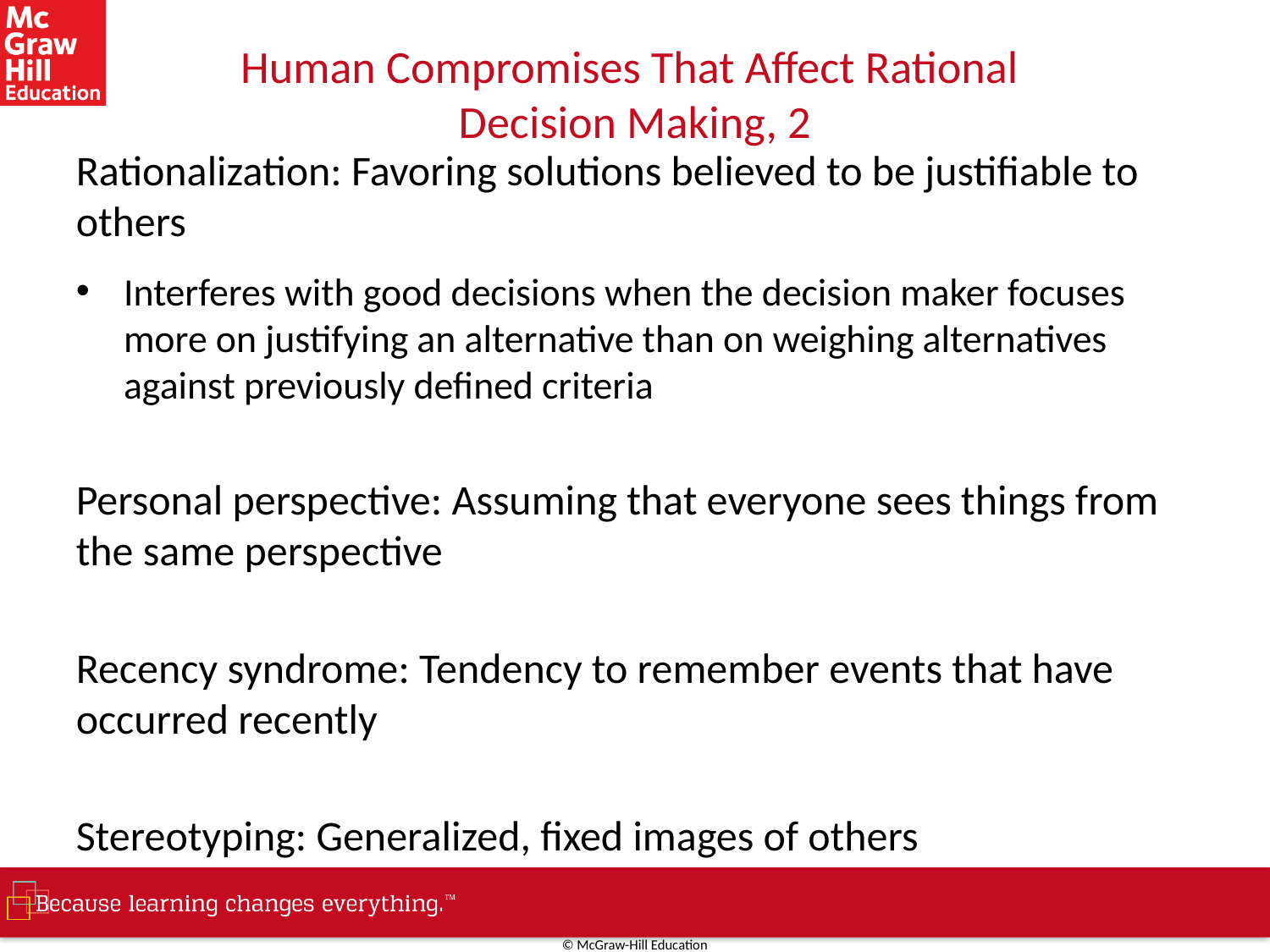

# Human Compromises That Affect Rational Decision Making, 2
Rationalization: Favoring solutions believed to be justifiable to others
Interferes with good decisions when the decision maker focuses more on justifying an alternative than on weighing alternatives against previously defined criteria

Personal perspective: Assuming that everyone sees things from the same perspective

Recency syndrome: Tendency to remember events that have occurred recently

Stereotyping: Generalized, fixed images of others